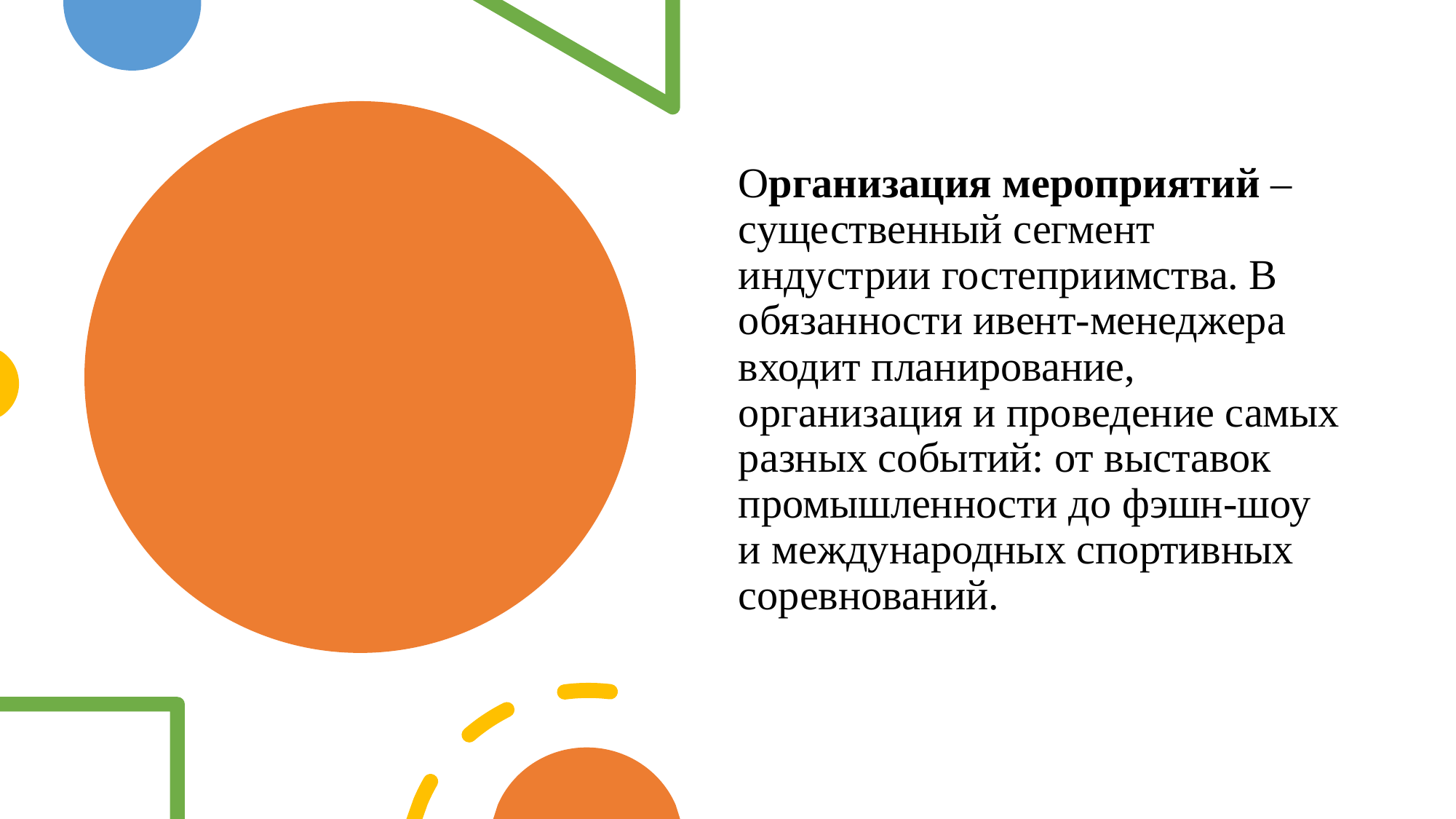

Организация мероприятий – существенный сегмент индустрии гостеприимства. В обязанности ивент-менеджера входит планирование, организация и проведение самых разных событий: от выставок промышленности до фэшн-шоу и международных спортивных соревнований.